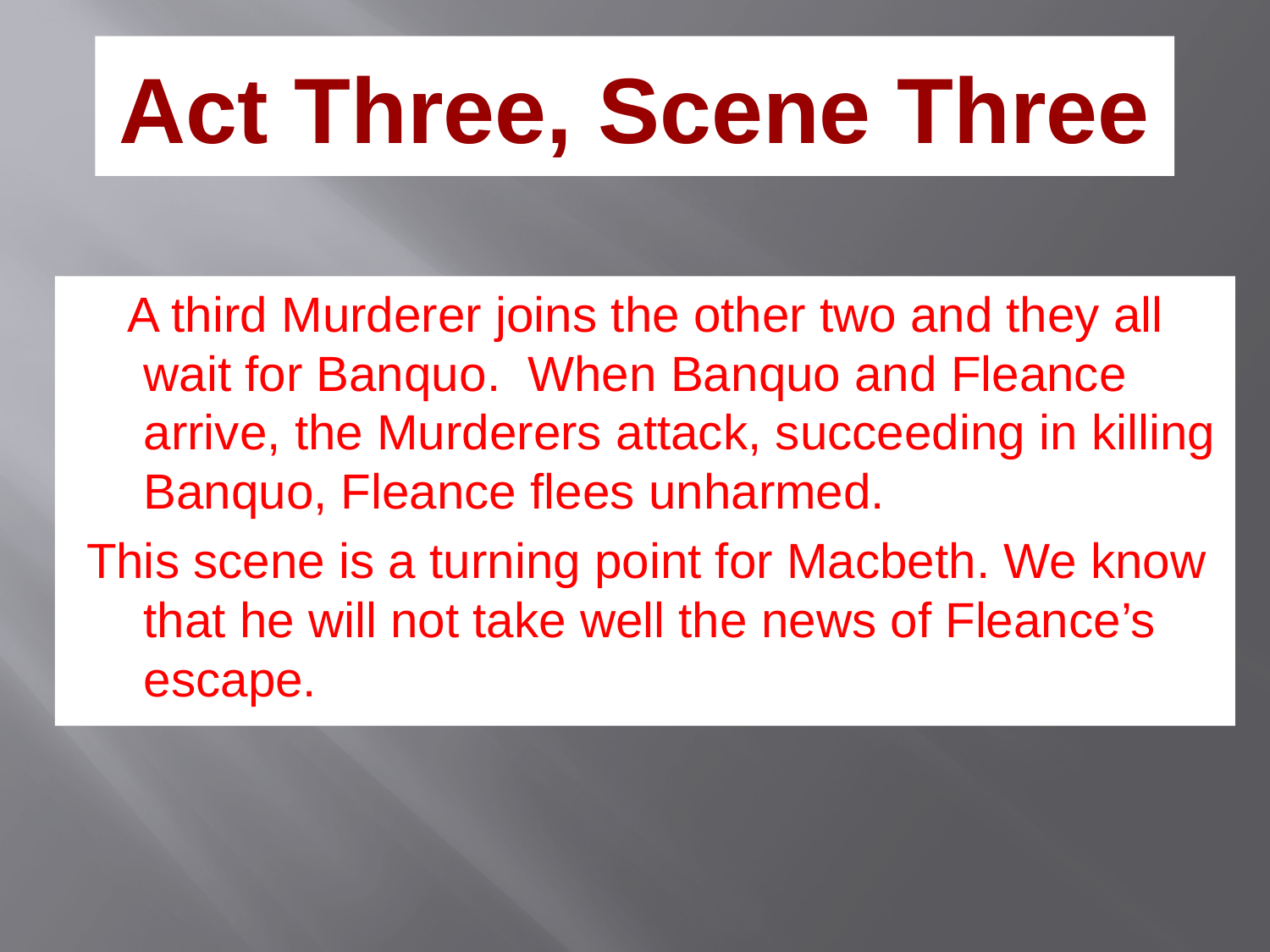

# Act Three, Scene Three
   A third Murderer joins the other two and they all wait for Banquo.  When Banquo and Fleance arrive, the Murderers attack, succeeding in killing Banquo, Fleance flees unharmed.
This scene is a turning point for Macbeth. We know that he will not take well the news of Fleance’s escape.